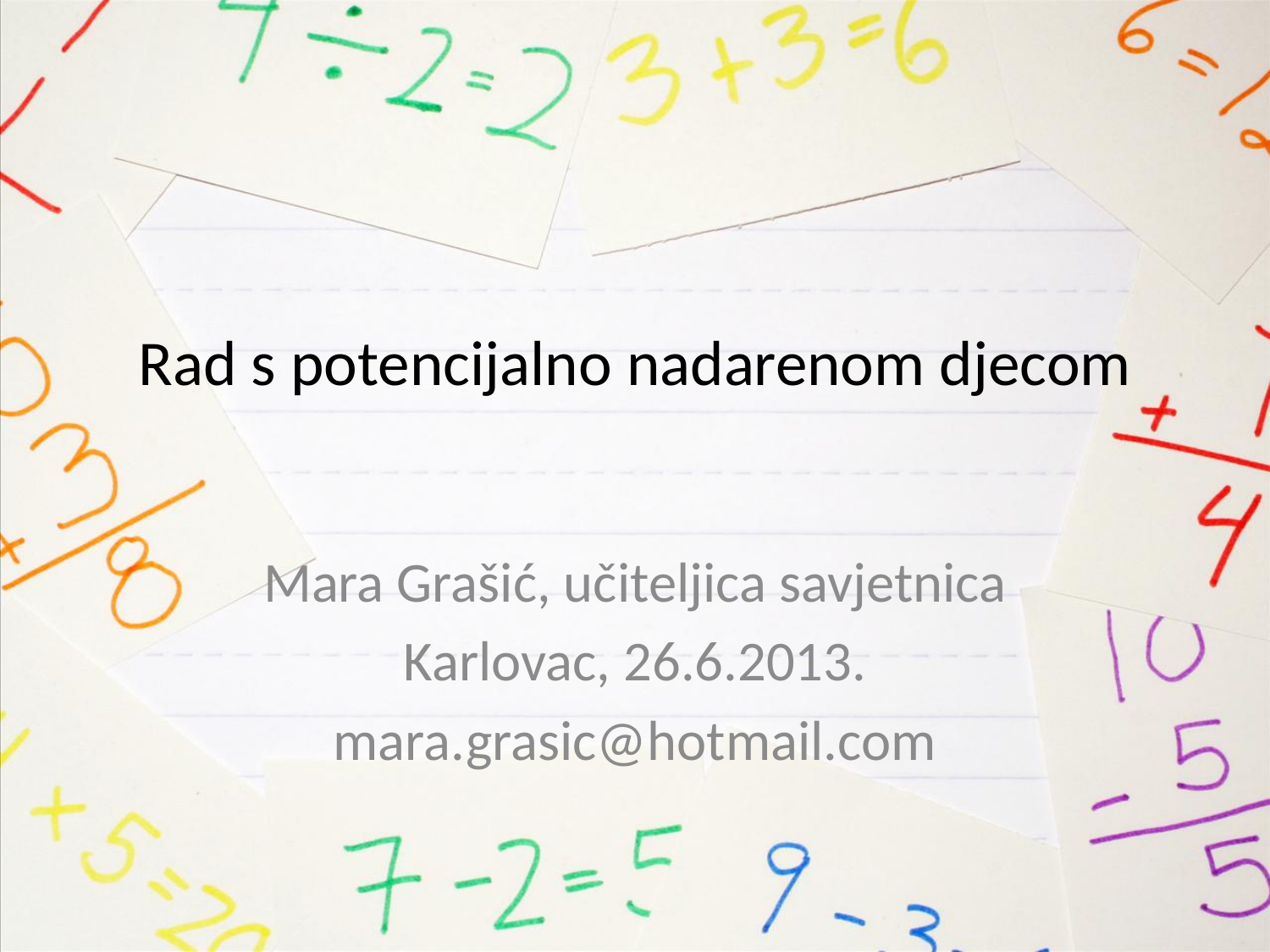

# Rad s potencijalno nadarenom djecom
Mara Grašić, učiteljica savjetnica
Karlovac, 26.6.2013.
mara.grasic@hotmail.com